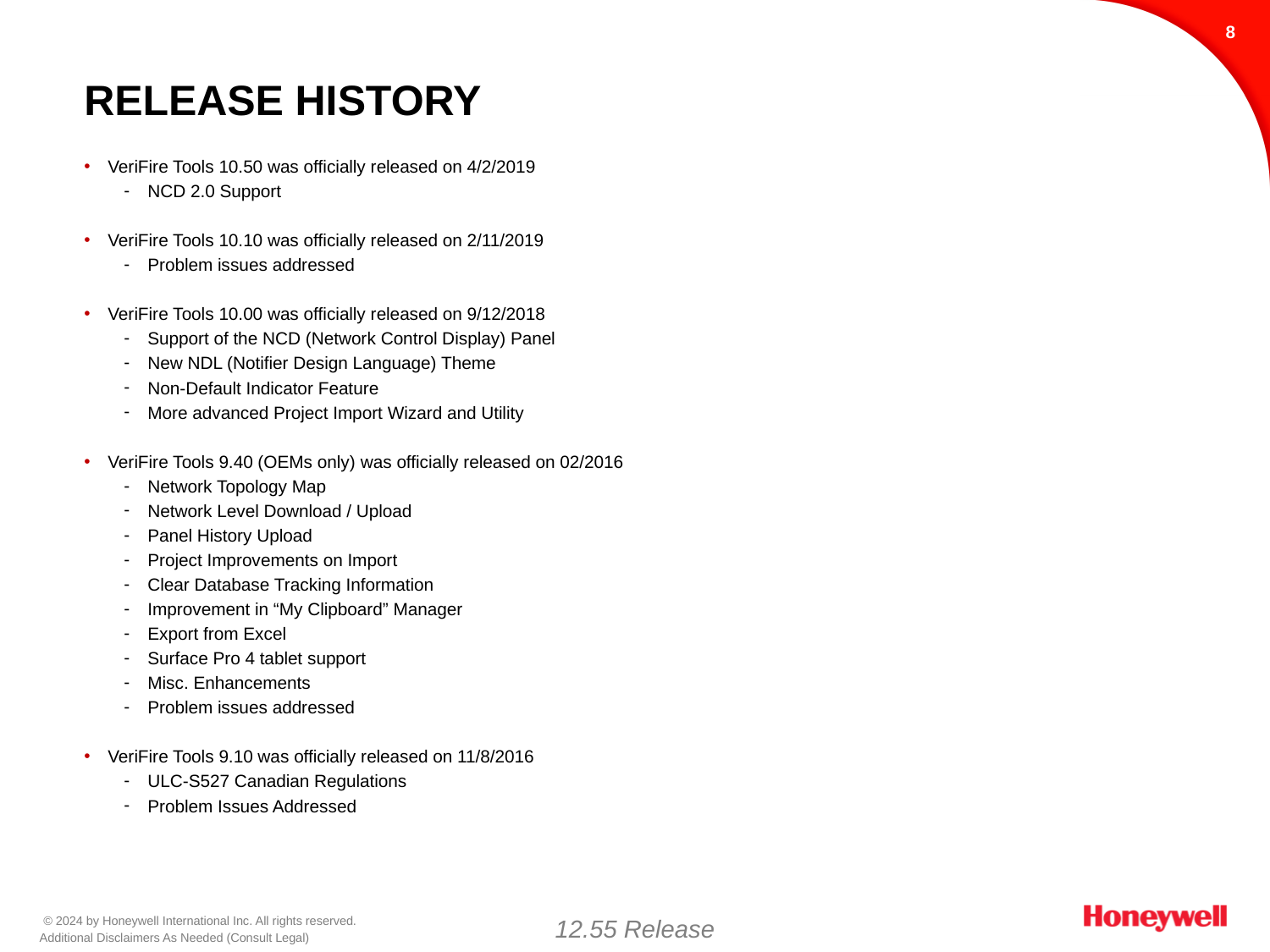

8
# Release History
VeriFire Tools 10.50 was officially released on 4/2/2019
NCD 2.0 Support

VeriFire Tools 10.10 was officially released on 2/11/2019
Problem issues addressed

VeriFire Tools 10.00 was officially released on 9/12/2018
Support of the NCD (Network Control Display) Panel
New NDL (Notifier Design Language) Theme
Non-Default Indicator Feature
More advanced Project Import Wizard and Utility

VeriFire Tools 9.40 (OEMs only) was officially released on 02/2016
Network Topology Map
Network Level Download / Upload
Panel History Upload
Project Improvements on Import
Clear Database Tracking Information
Improvement in “My Clipboard” Manager
Export from Excel
Surface Pro 4 tablet support
Misc. Enhancements
Problem issues addressed

VeriFire Tools 9.10 was officially released on 11/8/2016
ULC-S527 Canadian Regulations
Problem Issues Addressed

12.55 Release